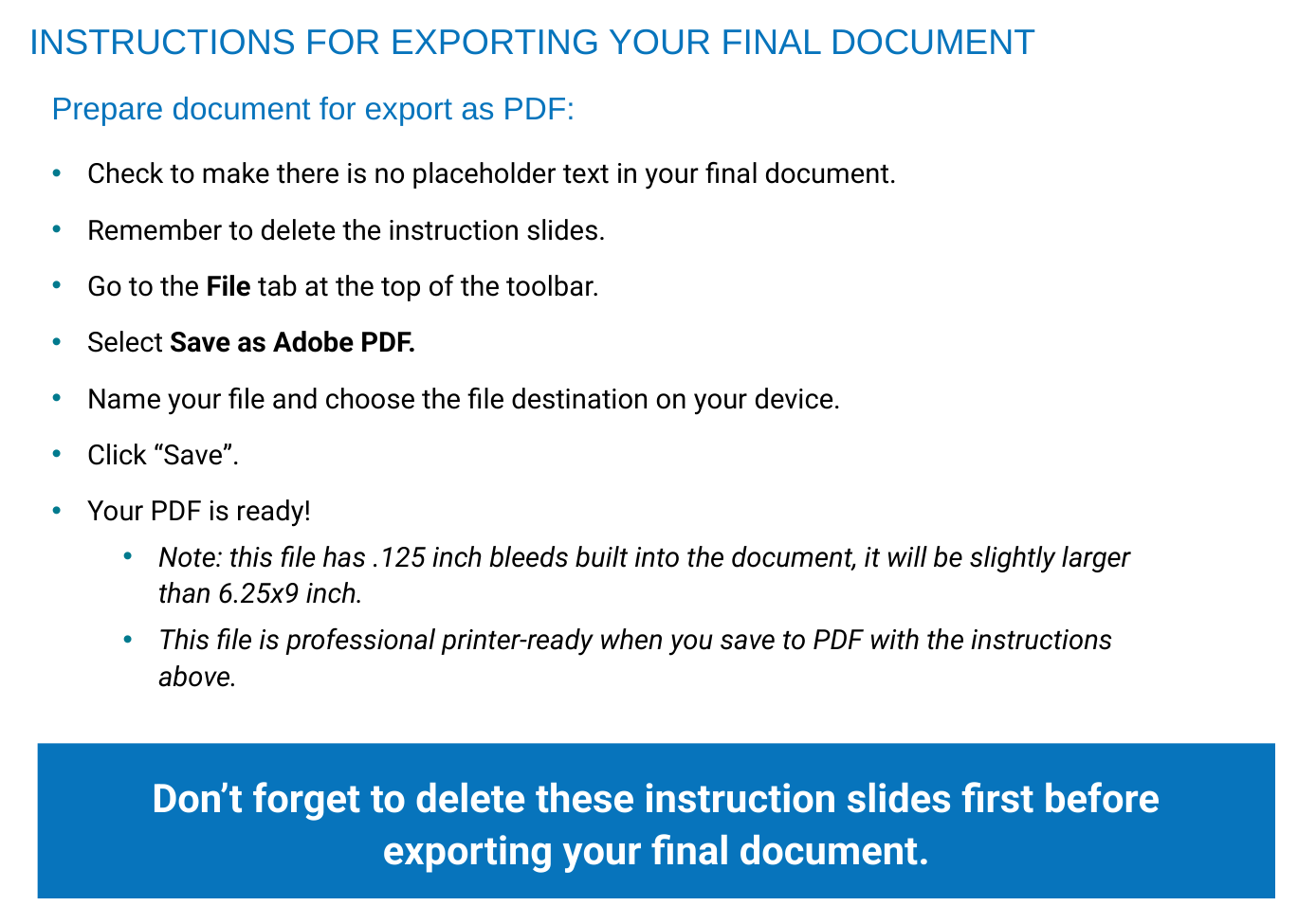

Instructions for exporting your final document
Prepare document for export as PDF:
Check to make there is no placeholder text in your final document.
Remember to delete the instruction slides.
Go to the File tab at the top of the toolbar.
Select Save as Adobe PDF.
Name your file and choose the file destination on your device.
Click “Save”.
Your PDF is ready!
Note: this file has .125 inch bleeds built into the document, it will be slightly larger than 6.25x9 inch.
This file is professional printer-ready when you save to PDF with the instructions above.
Don’t forget to delete these instruction slides first before exporting your final document.